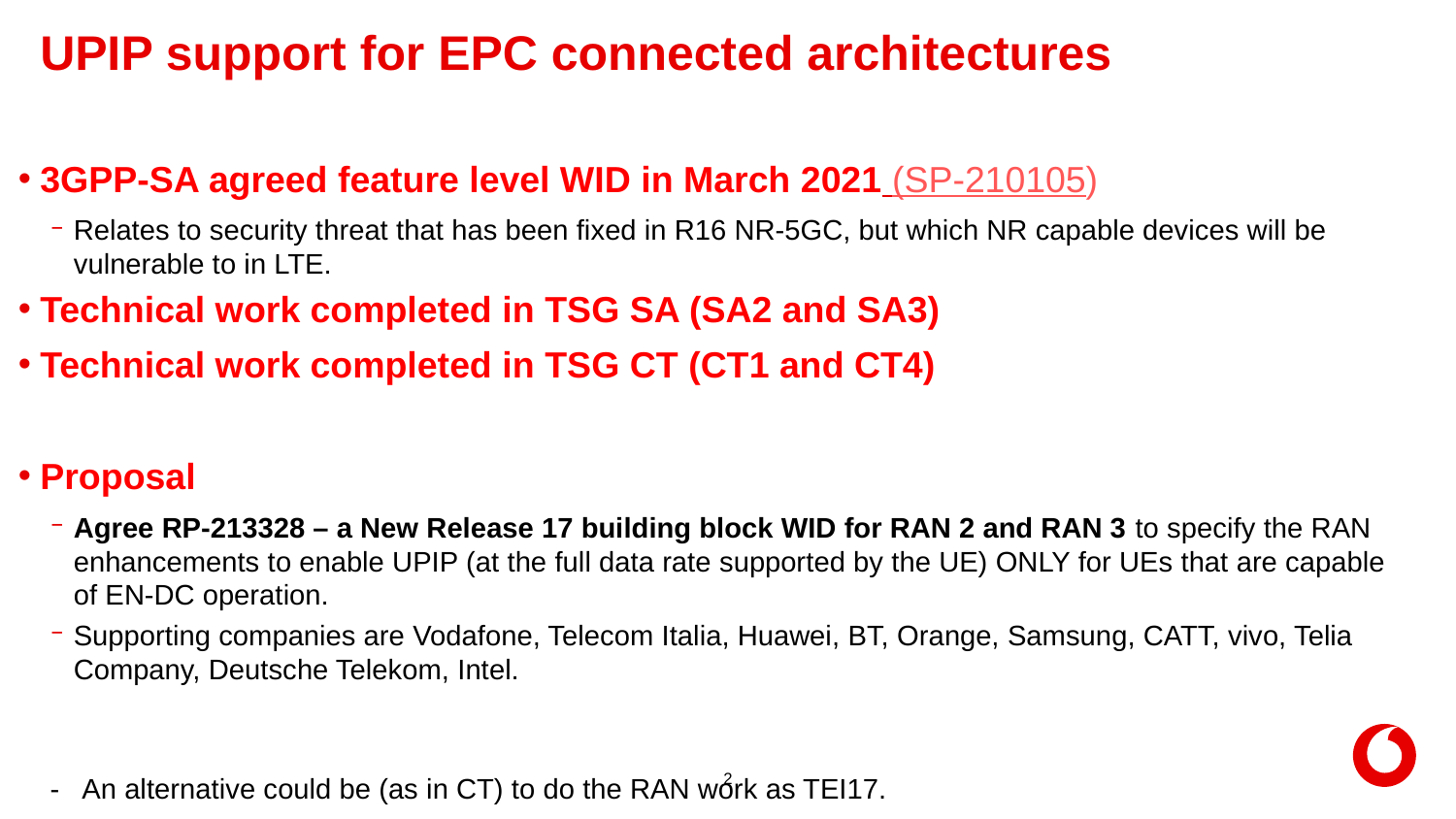

# UPIP support for EPC connected architectures

3GPP-SA agreed feature level WID in March 2021 (SP-210105)
Relates to security threat that has been fixed in R16 NR-5GC, but which NR capable devices will be vulnerable to in LTE.
Technical work completed in TSG SA (SA2 and SA3)
Technical work completed in TSG CT (CT1 and CT4)

Proposal
Agree RP-213328 – a New Release 17 building block WID for RAN 2 and RAN 3 to specify the RAN enhancements to enable UPIP (at the full data rate supported by the UE) ONLY for UEs that are capable of EN-DC operation.
Supporting companies are Vodafone, Telecom Italia, Huawei, BT, Orange, Samsung, CATT, vivo, Telia Company, Deutsche Telekom, Intel.

-   An alternative could be (as in CT) to do the RAN work as TEI17.

2